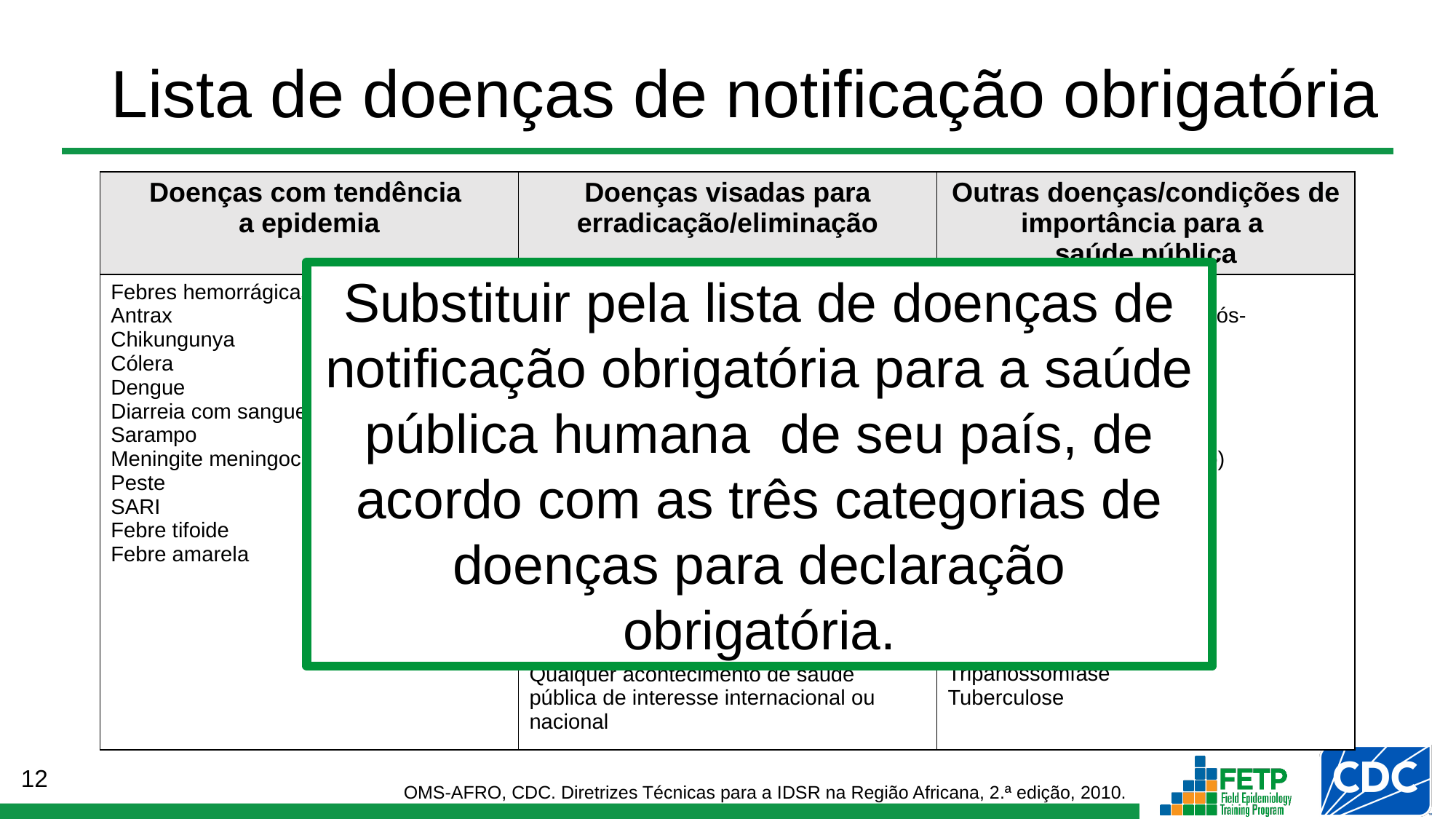

# Lista de doenças de notificação obrigatória
| Doenças com tendência a epidemia | Doenças visadas para erradicação/eliminação | Outras doenças/condições de importância para a saúde pública |
| --- | --- | --- |
| Febres hemorrágicas agudas Antrax Chikungunya Cólera Dengue Diarreia com sangue Sarampo Meningite meningocócica Peste SARI Febre tifoide Febre amarela | Úlcera de Buruli Dracunculíase Lepra Filariose linfática Tétano neonatal Noma Oncocercose Poliomielite | Hepatite viral aguda Acontecimentos adversos (pós-vacinação) Diabetes mellitus Diarreia / desidratação <5 VIH/SIDA (novos casos) Hipertensão Lesões (acidentes de viação) Malária Desnutrição <5 anos Mortes maternas Saúde mental (epilepsia) Raiva Pneumonia grave <5 anos CTI Tracoma Tripanossomíase Tuberculose |
|  | Doenças ou acontecimentos de interesse internacional |  |
|  | Gripe humana, novo subtipo SRA Varíola Qualquer acontecimento de saúde pública de interesse internacional ou nacional |  |
Substituir pela lista de doenças de notificação obrigatória para a saúde pública humana  de seu país, de acordo com as três categorias de doenças para declaração obrigatória.
OMS-AFRO, CDC. Diretrizes Técnicas para a IDSR na Região Africana, 2.ª edição, 2010.